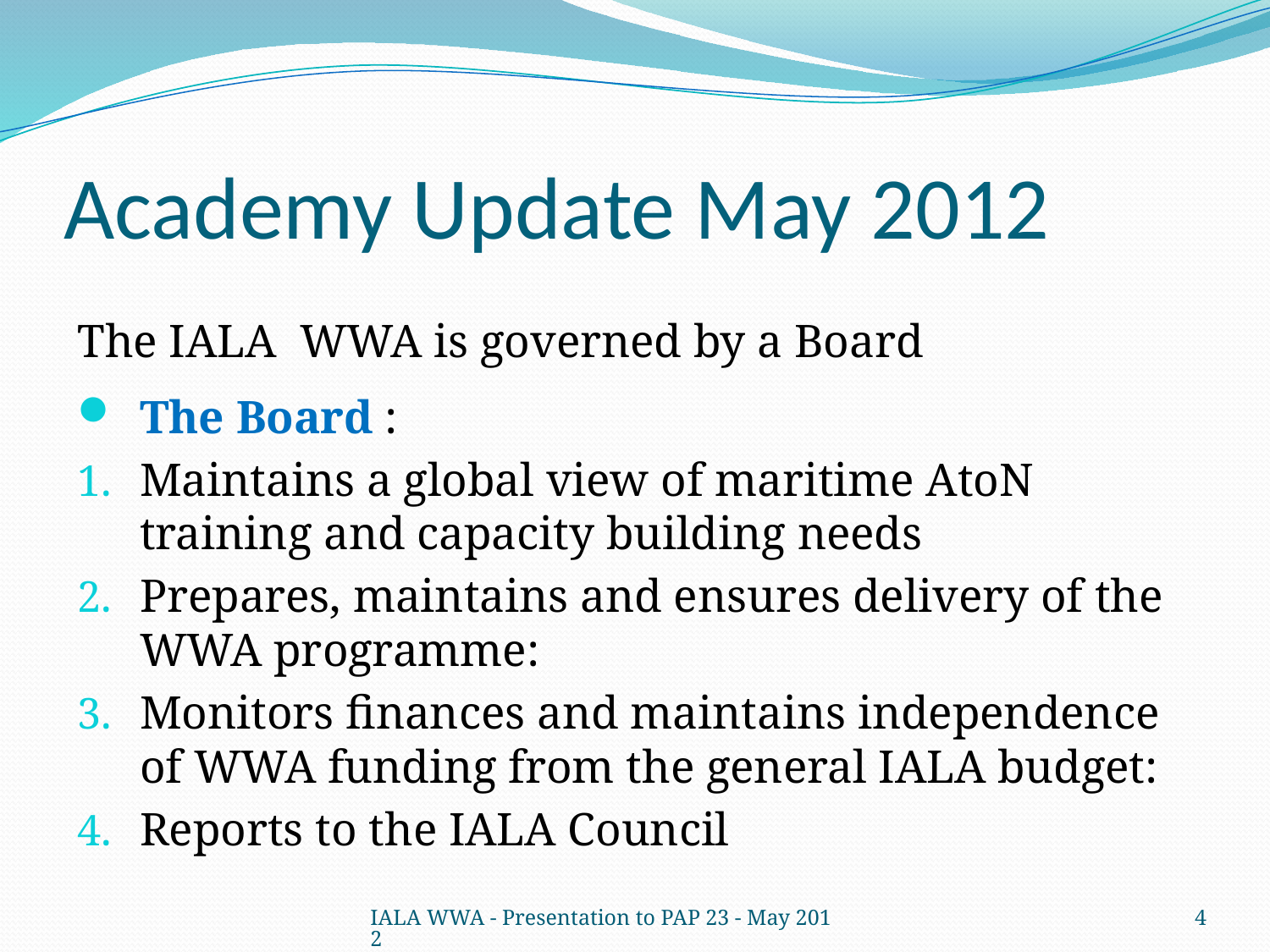

# Academy Update May 2012
The IALA  WWA is governed by a Board
The Board :
Maintains a global view of maritime AtoN training and capacity building needs
Prepares, maintains and ensures delivery of the WWA programme:
Monitors finances and maintains independence of WWA funding from the general IALA budget:
Reports to the IALA Council

IALA WWA - Presentation to PAP 23 - May 2012
4